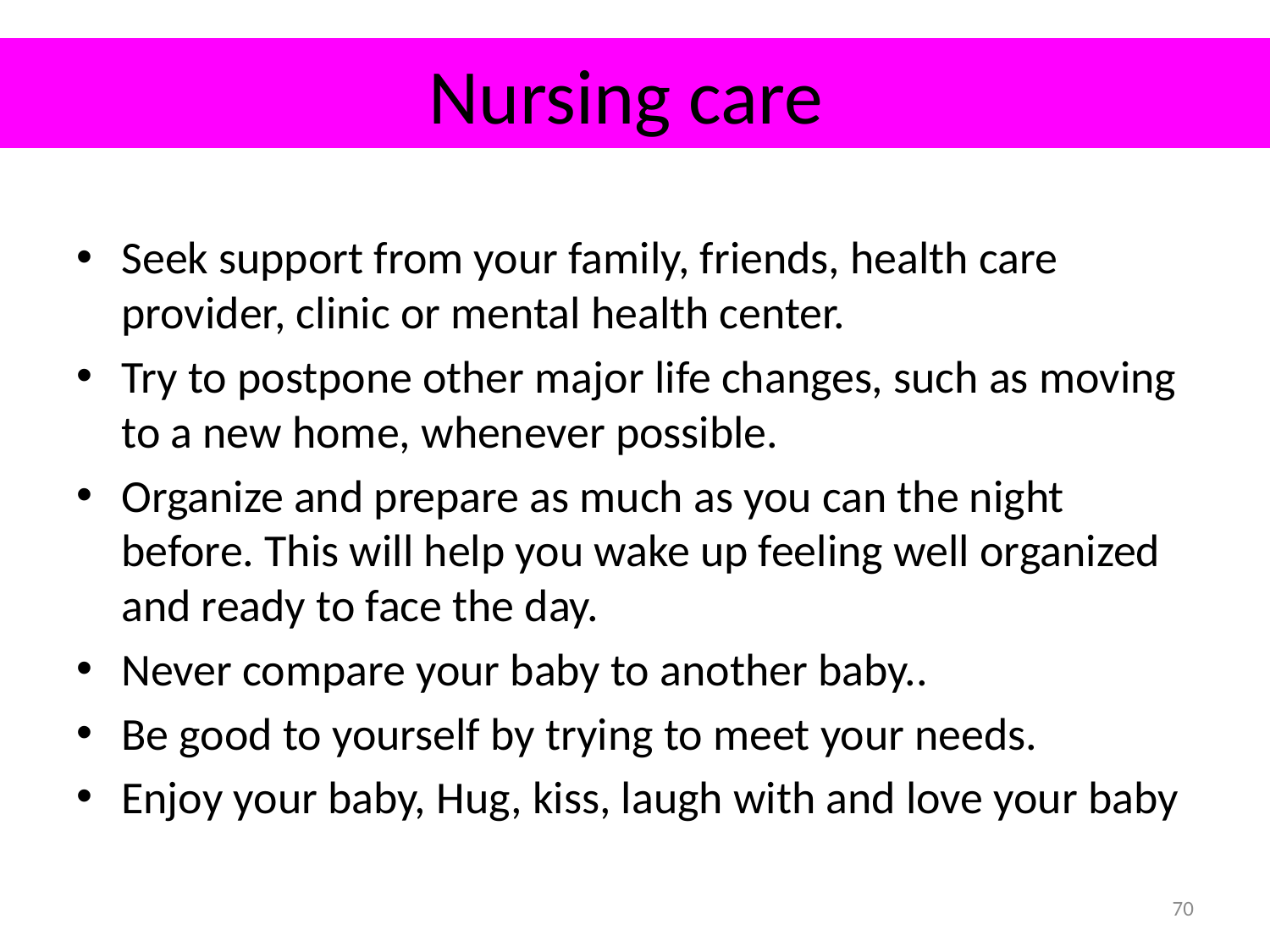

# Nursing care
Seek support from your family, friends, health care provider, clinic or mental health center.
Try to postpone other major life changes, such as moving to a new home, whenever possible.
Organize and prepare as much as you can the night before. This will help you wake up feeling well organized and ready to face the day.
Never compare your baby to another baby..
Be good to yourself by trying to meet your needs.
Enjoy your baby, Hug, kiss, laugh with and love your baby

70